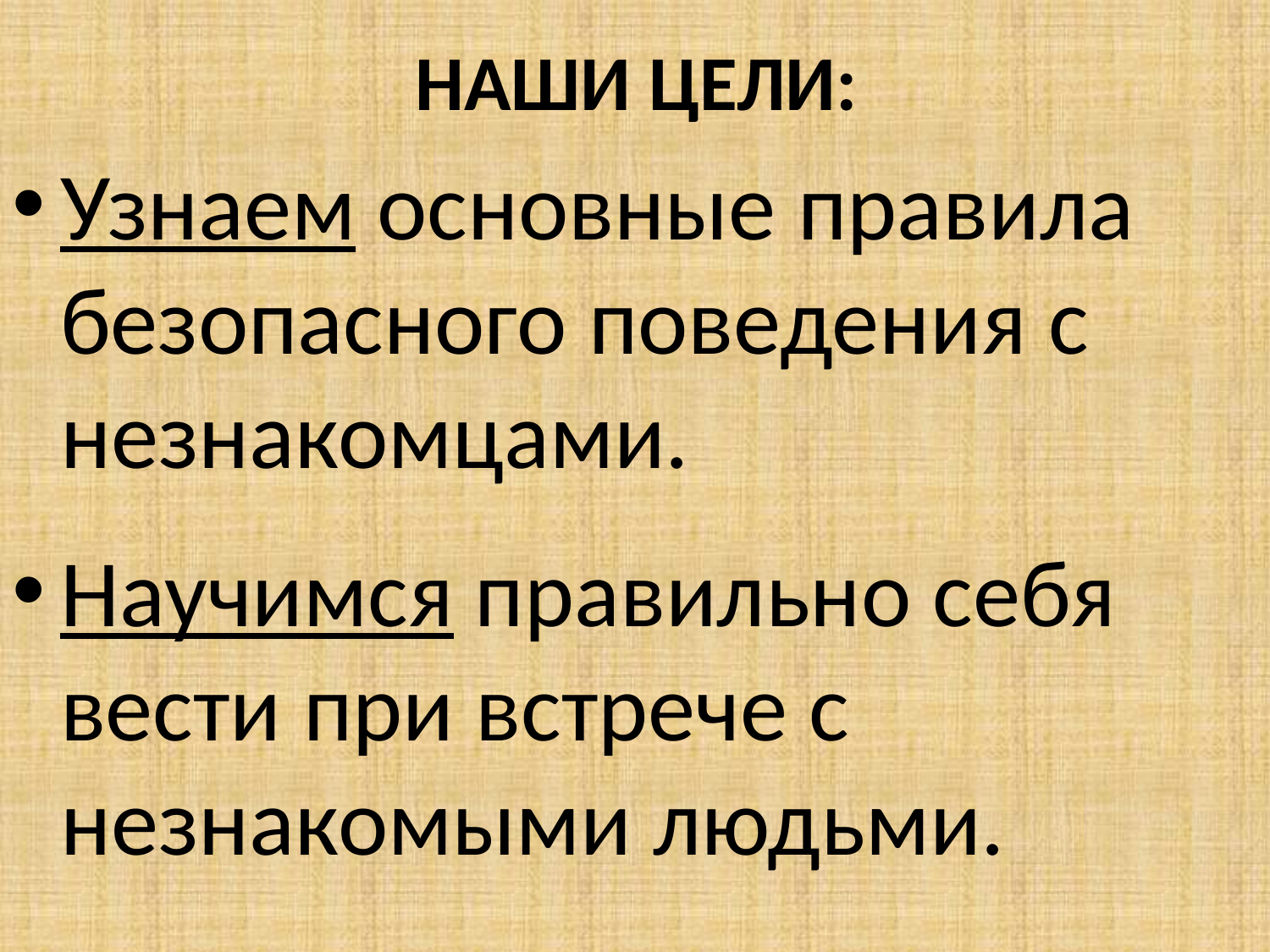

# НАШИ ЦЕЛИ:
Узнаем основные правила безопасного поведения с незнакомцами.
Научимся правильно себя вести при встрече с незнакомыми людьми.